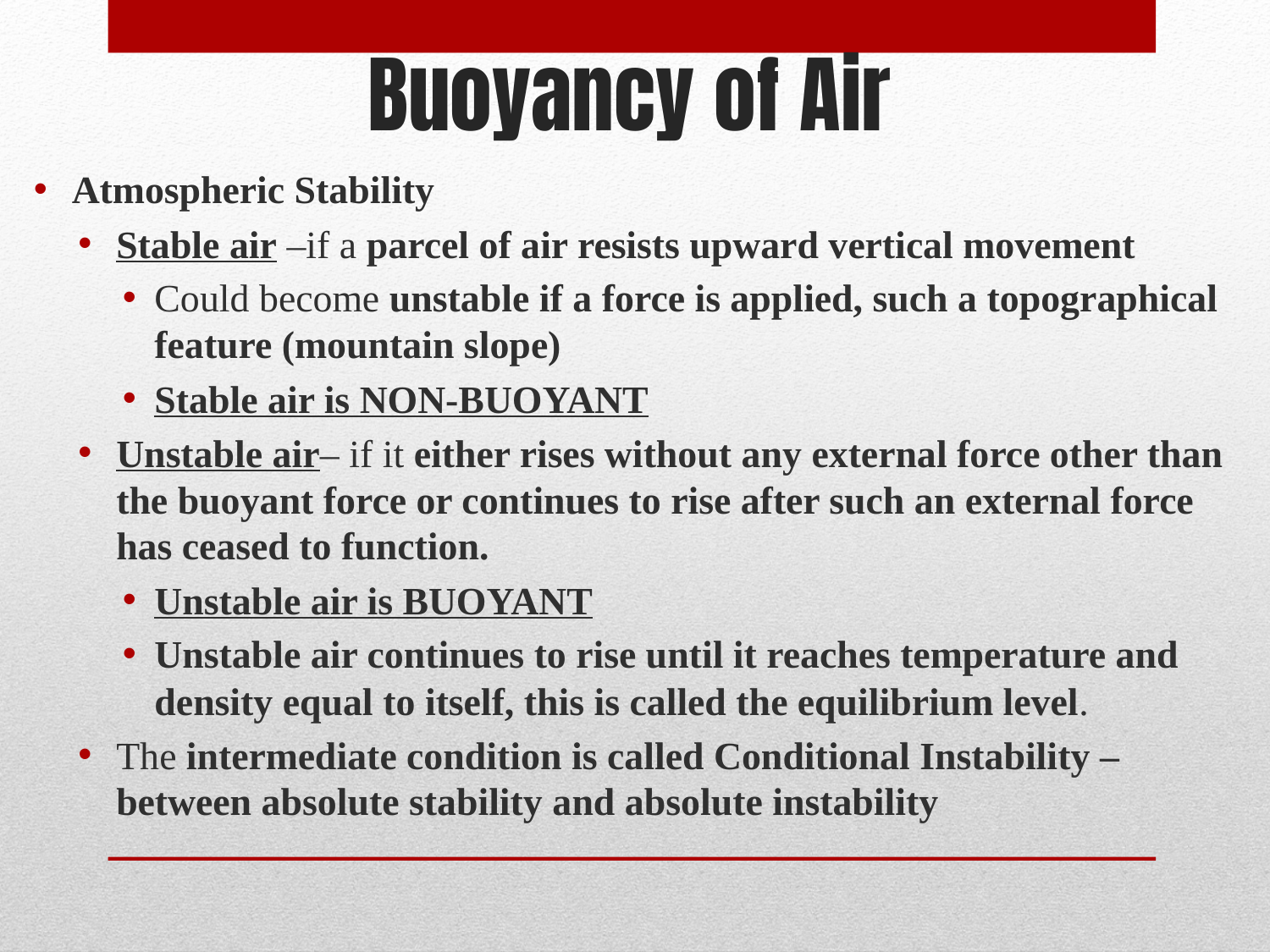

# Buoyancy of Air
Atmospheric Stability
Stable air –if a parcel of air resists upward vertical movement
Could become unstable if a force is applied, such a topographical feature (mountain slope)
Stable air is NON-BUOYANT
Unstable air– if it either rises without any external force other than the buoyant force or continues to rise after such an external force has ceased to function.
Unstable air is BUOYANT
Unstable air continues to rise until it reaches temperature and density equal to itself, this is called the equilibrium level.
The intermediate condition is called Conditional Instability – between absolute stability and absolute instability